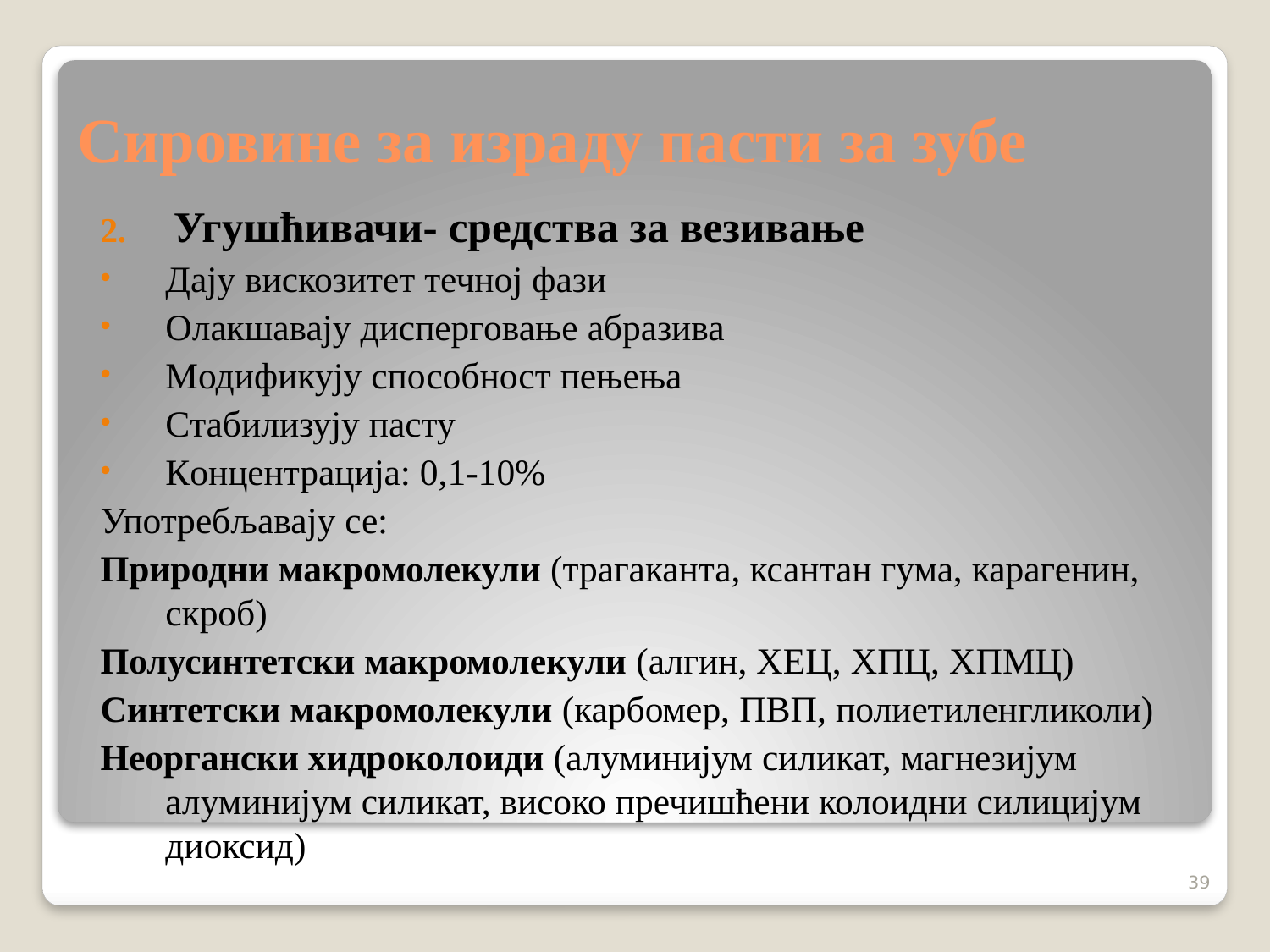

# Сировине за израду пасти за зубе
Угушћивачи- средства за везивање
Дају вискозитет течној фази
Олакшавају дисперговање абразива
Модификују способност пењења
Стабилизују пасту
Концентрација: 0,1-10%
Употребљавају се:
Природни макромолекули (трагаканта, ксантан гума, карагенин, скроб)
Полусинтетски макромолекули (алгин, ХЕЦ, ХПЦ, ХПМЦ)
Синтетски макромолекули (карбомер, ПВП, полиетиленгликоли)
Неоргански хидроколоиди (алуминијум силикат, магнезијум алуминијум силикат, високо пречишћени колоидни силицијум диоксид)
39